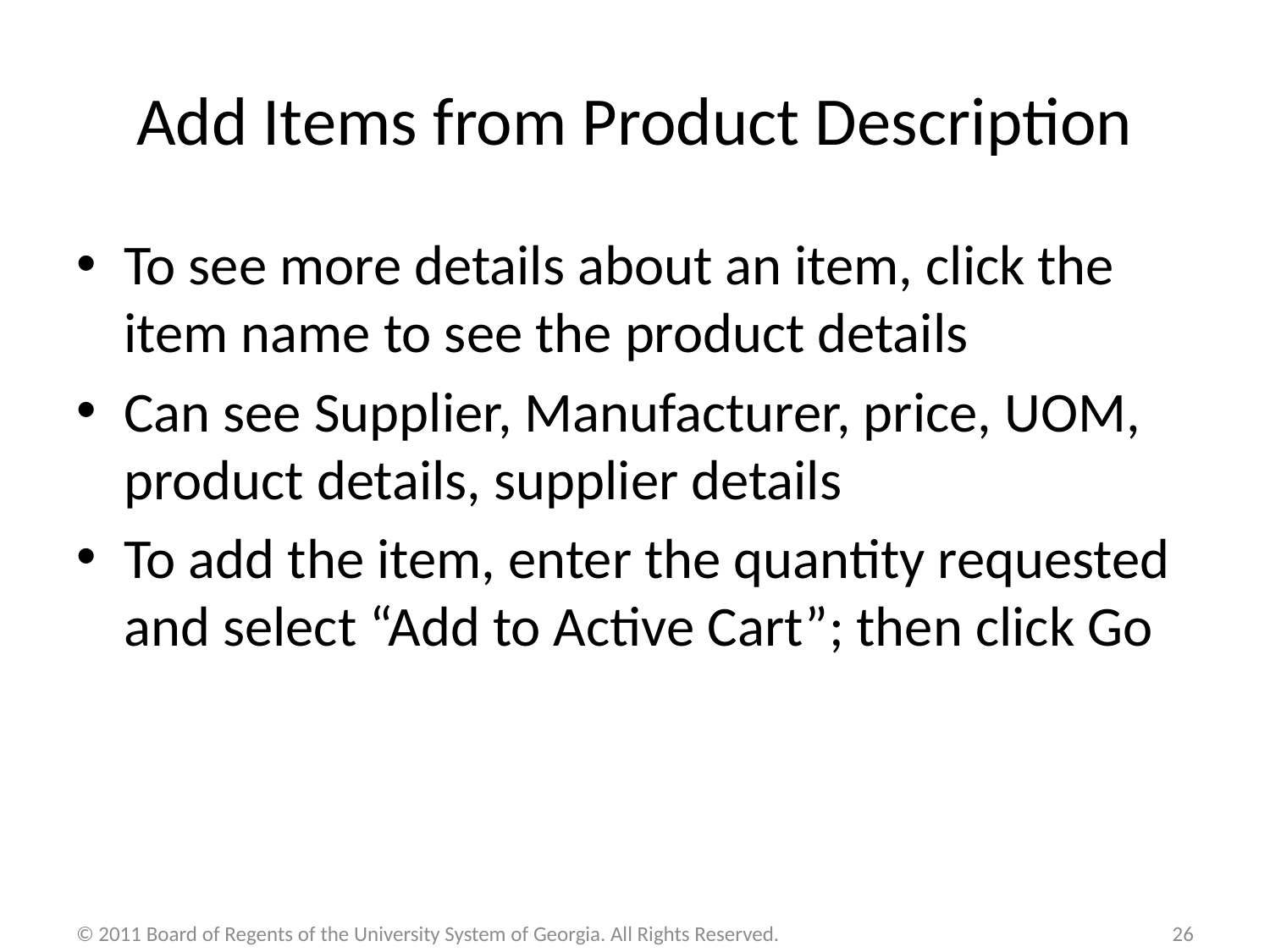

# Add Items from Product Description
To see more details about an item, click the item name to see the product details
Can see Supplier, Manufacturer, price, UOM, product details, supplier details
To add the item, enter the quantity requested and select “Add to Active Cart”; then click Go
© 2011 Board of Regents of the University System of Georgia. All Rights Reserved.
26